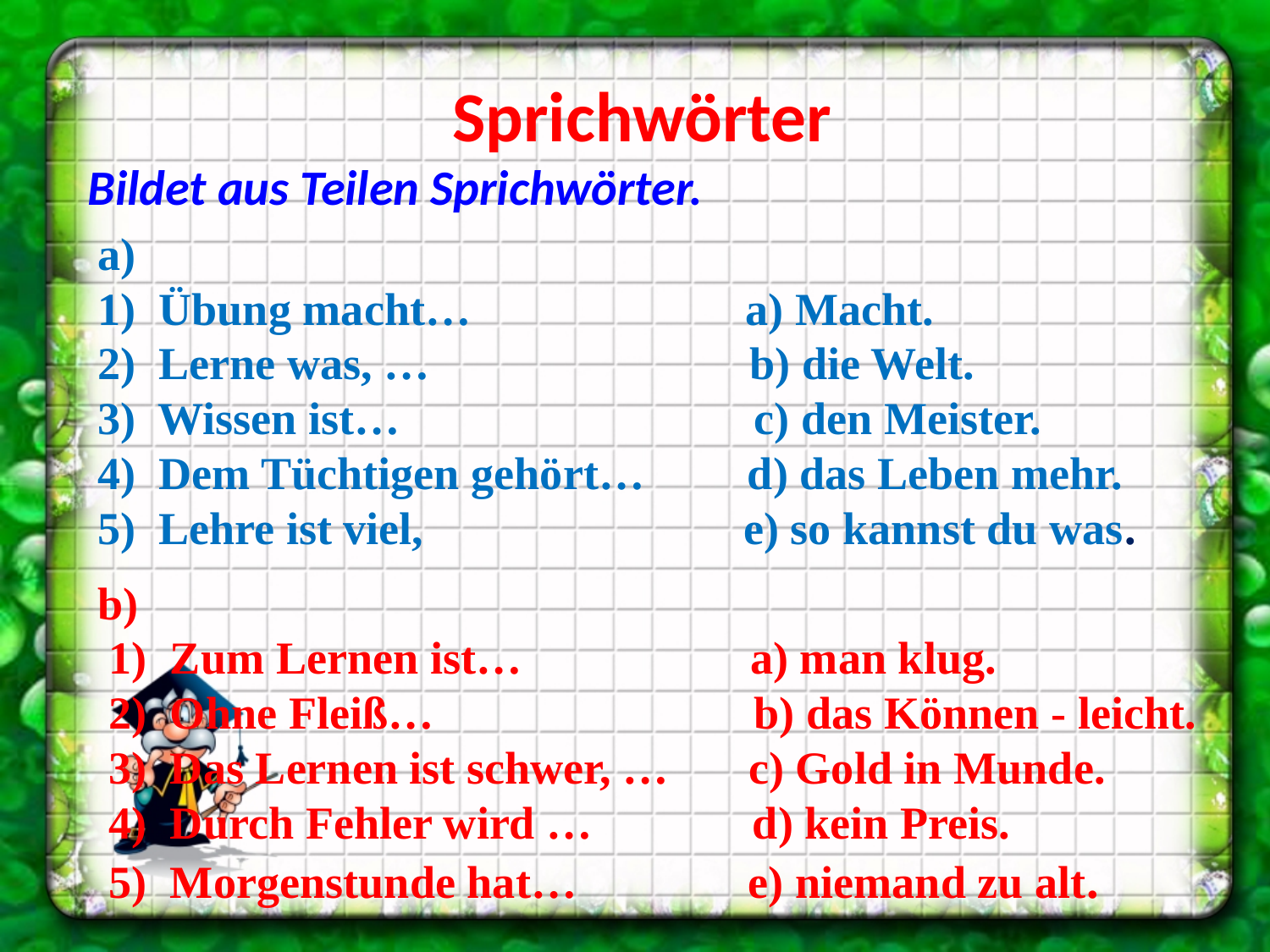

Sprichwörter
Bildet aus Teilen Sprichwörter.
a)
1)  Übung macht…                        a) Macht.
2)  Lerne was, …                            b) die Welt.
3)  Wissen ist…                               c) den Meister.
4)  Dem Tüchtigen gehört…         d) das Leben mehr.
5)  Lehre ist viel,                            e) so kannst du was.
b)
 1)  Zum Lernen ist…                    a) man klug.
 2)  Ohne Fleiß…                            b) das Können - leicht.
 3)  Das Lernen ist schwer, …       c) Gold in Munde.
 4)  Durch Fehler wird …              d) kein Preis.
 5)  Morgenstunde hat…               e) niemand zu alt.